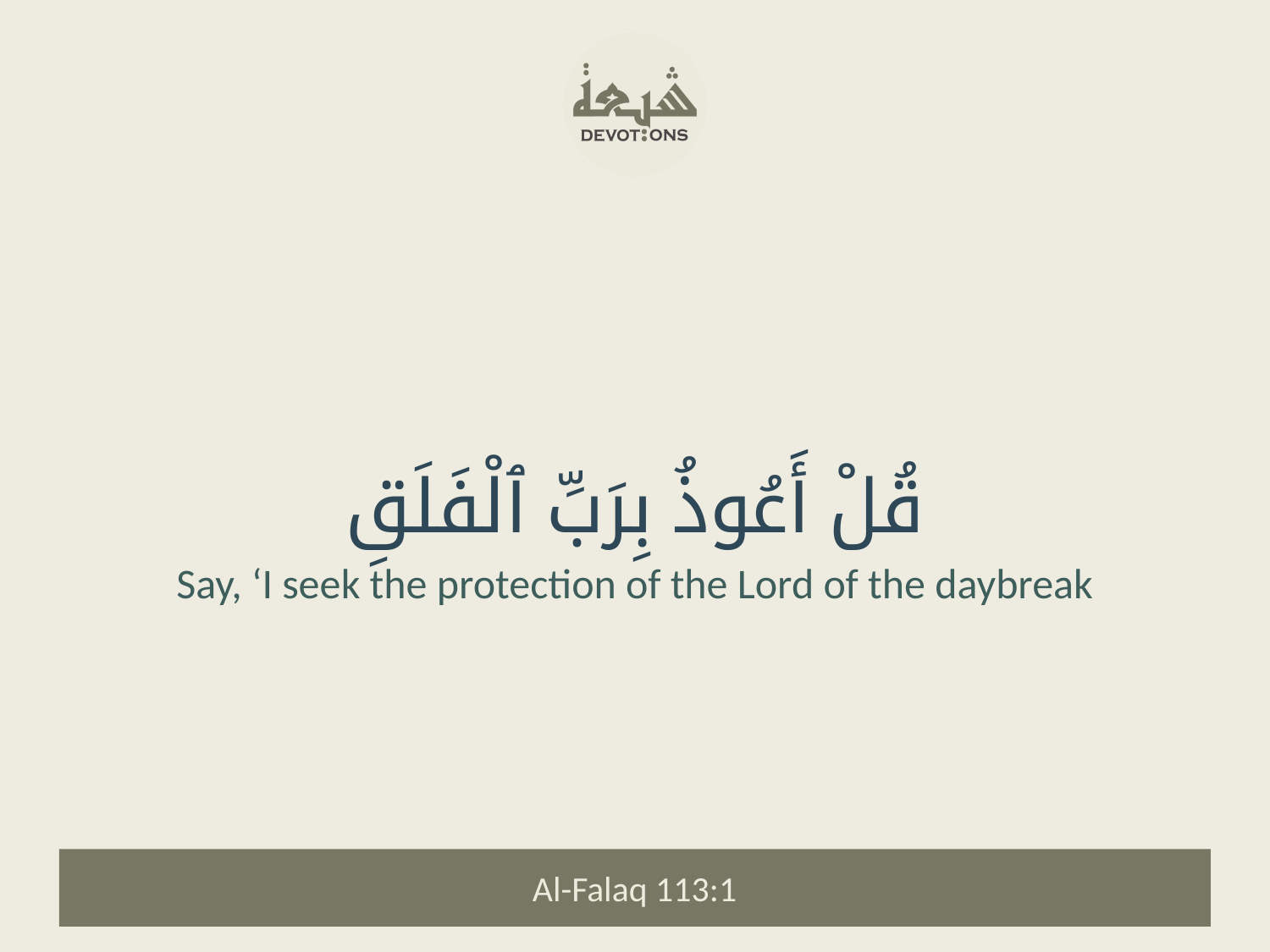

قُلْ أَعُوذُ بِرَبِّ ٱلْفَلَقِ
Say, ‘I seek the protection of the Lord of the daybreak
Al-Falaq 113:1